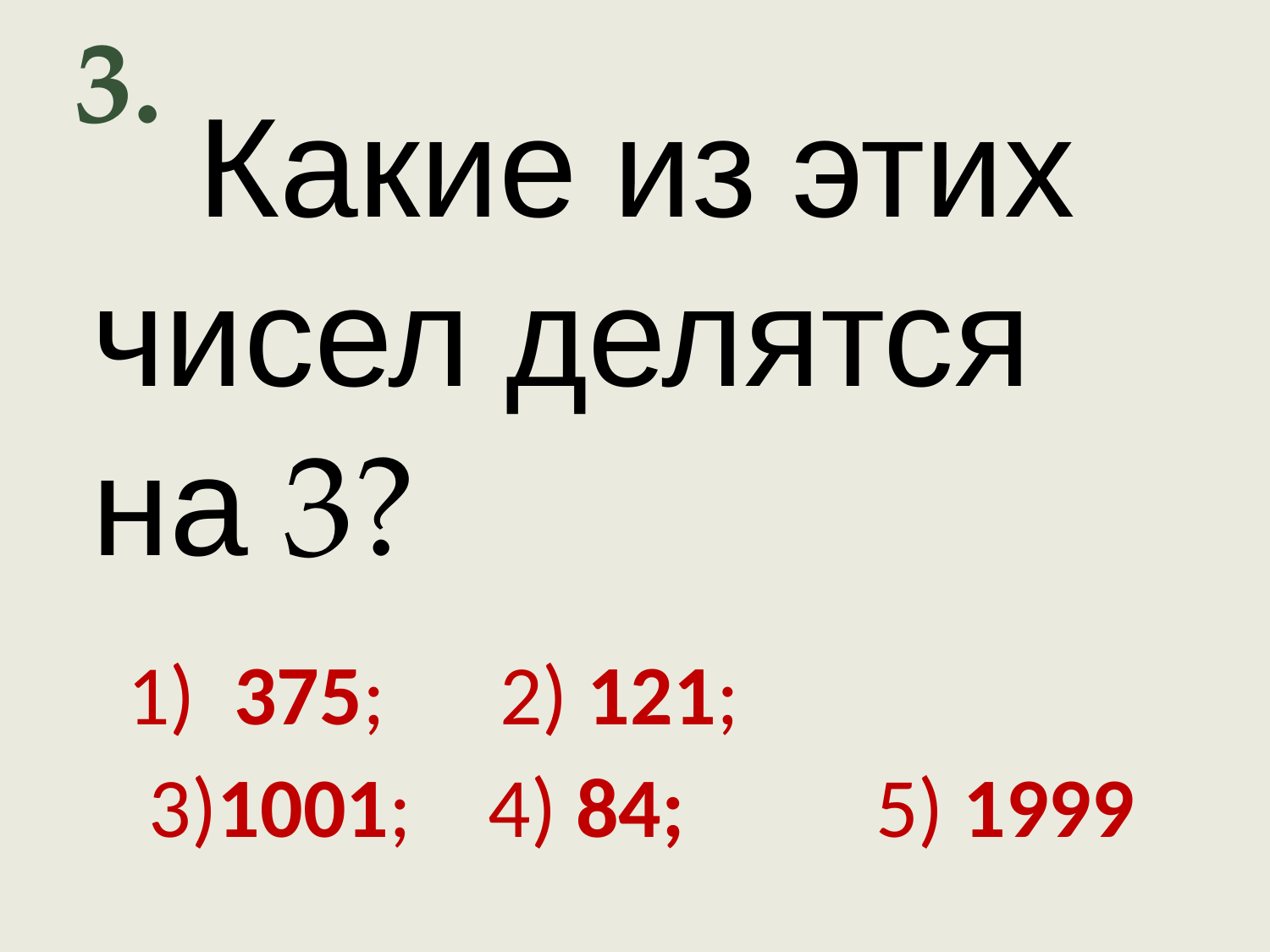

3.
   Какие из этих
чисел делятся на 3?
 1)  375;      2) 121;
   3)1001;    4) 84;          5) 1999